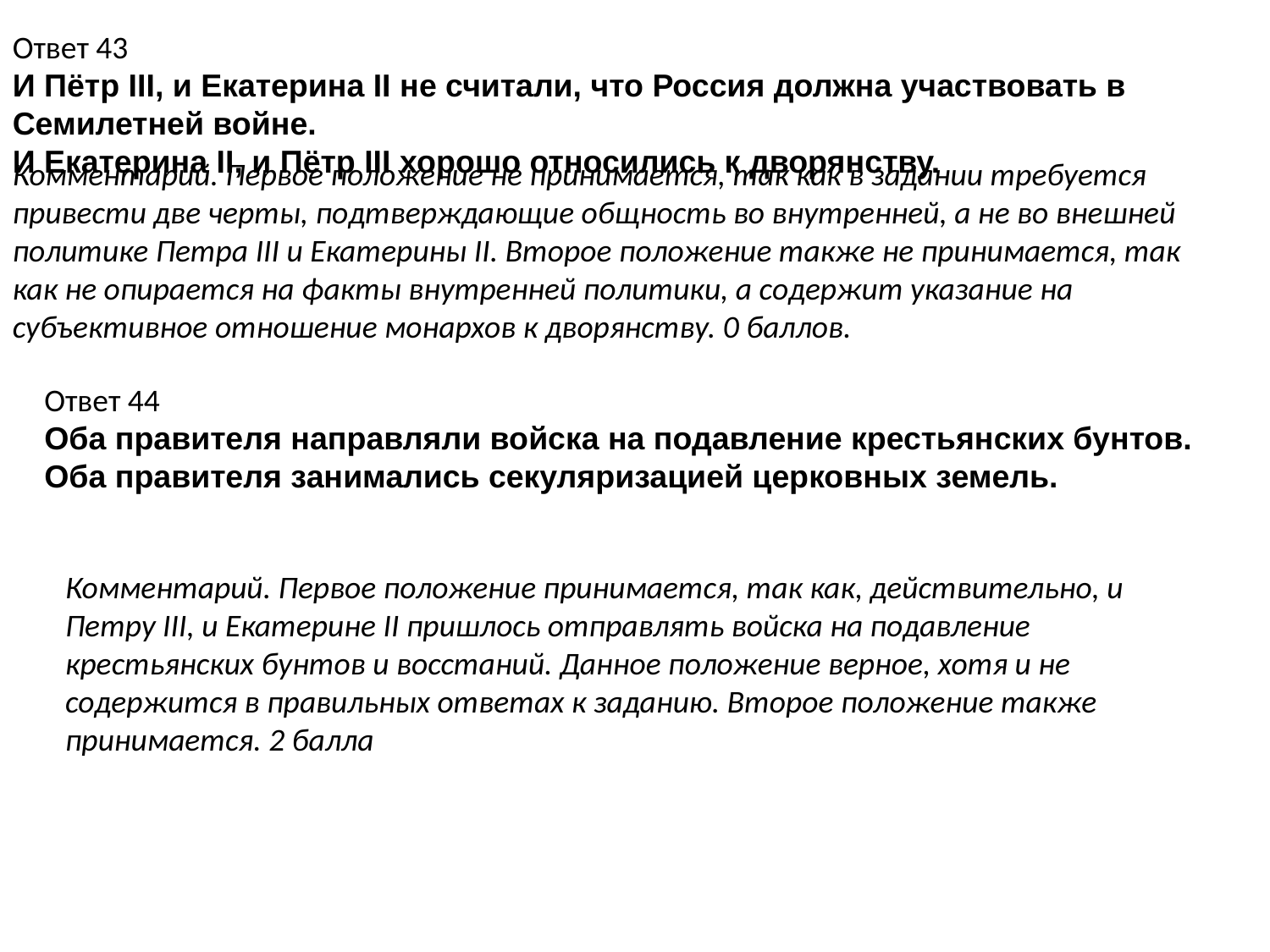

Ответ 43
И Пётр III, и Екатерина II не считали, что Россия должна участвовать в Семилетней войне.
И Екатерина II, и Пётр III хорошо относились к дворянству.
Комментарий. Первое положение не принимается, так как в задании требуется привести две черты, подтверждающие общность во внутренней, а не во внешней политике Петра III и Екатерины II. Второе положение также не принимается, так как не опирается на факты внутренней политики, а содержит указание на субъективное отношение монархов к дворянству. 0 баллов.
Ответ 44
Оба правителя направляли войска на подавление крестьянских бунтов.
Оба правителя занимались секуляризацией церковных земель.
Комментарий. Первое положение принимается, так как, действительно, и Петру III, и Екатерине II пришлось отправлять войска на подавление крестьянских бунтов и восстаний. Данное положение верное, хотя и не содержится в правильных ответах к заданию. Второе положение также принимается. 2 балла